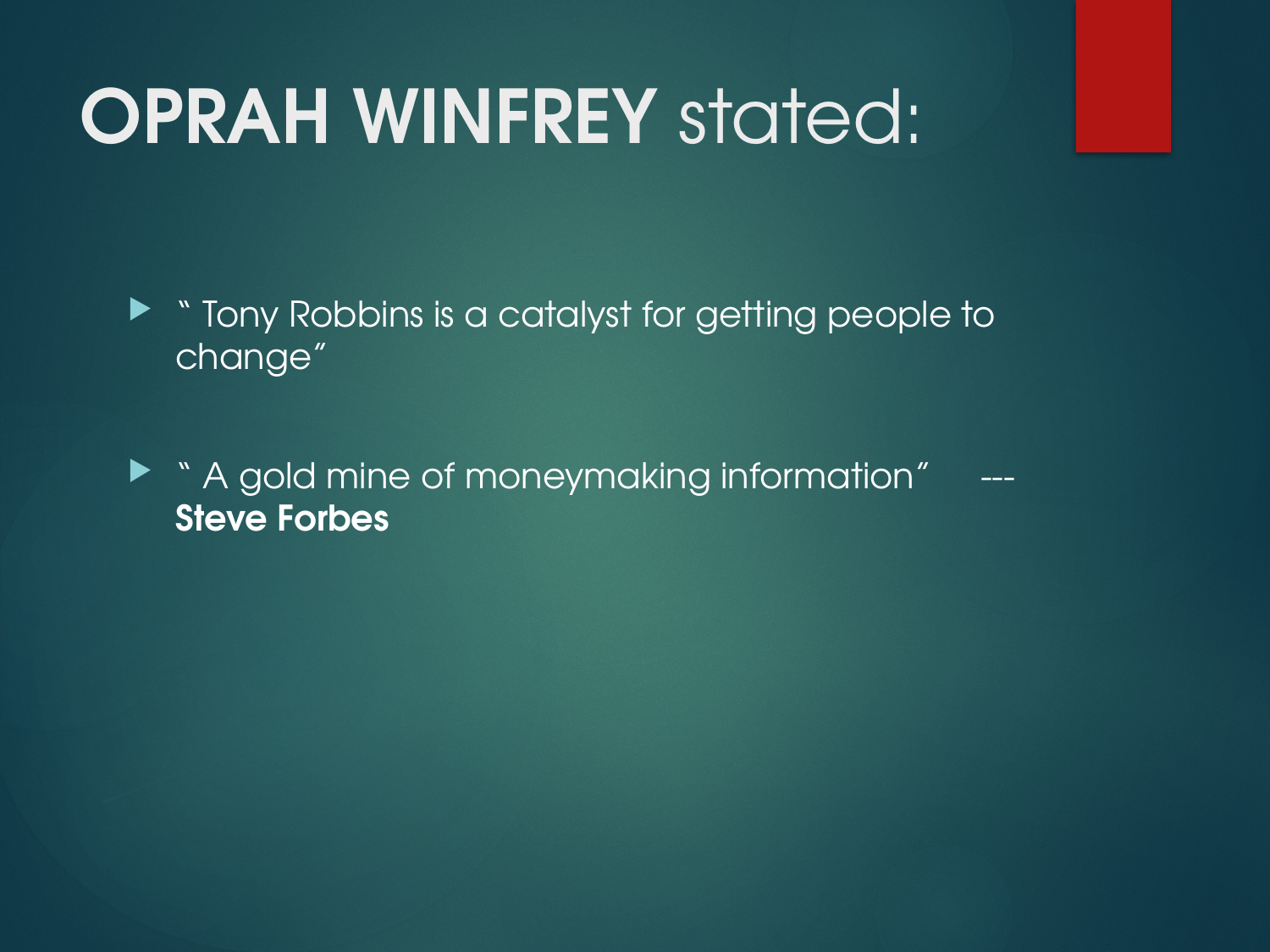

# OPRAH WINFREY stated:
“ Tony Robbins is a catalyst for getting people to change”

“ A gold mine of moneymaking information”     ---Steve Forbes